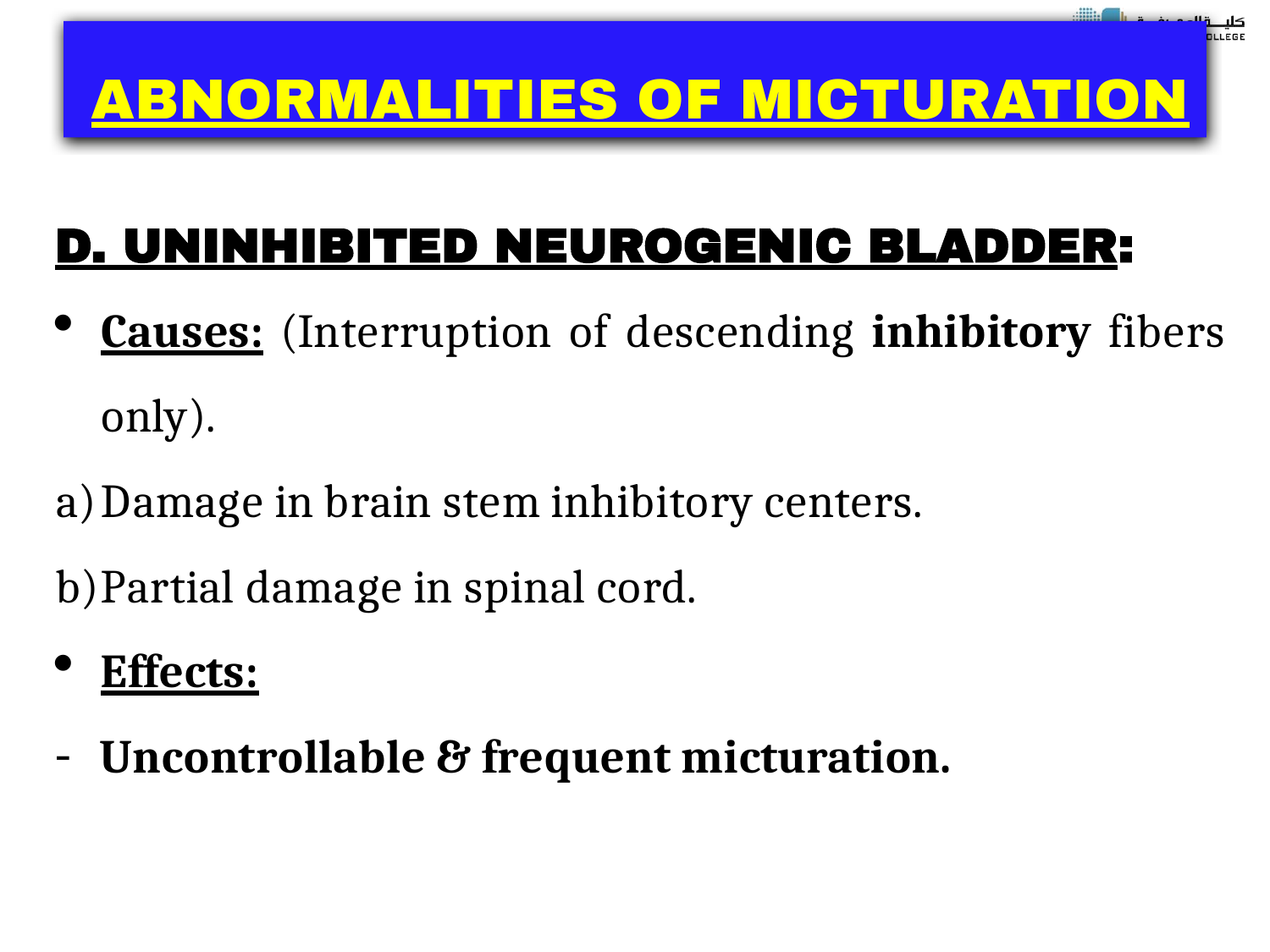

# ABNORMALITIES OF MICTURATION
D. UNINHIBITED NEUROGENIC BLADDER:
Causes: (Interruption of descending inhibitory fibers only).
Damage in brain stem inhibitory centers.
Partial damage in spinal cord.
Effects:
Uncontrollable & frequent micturation.